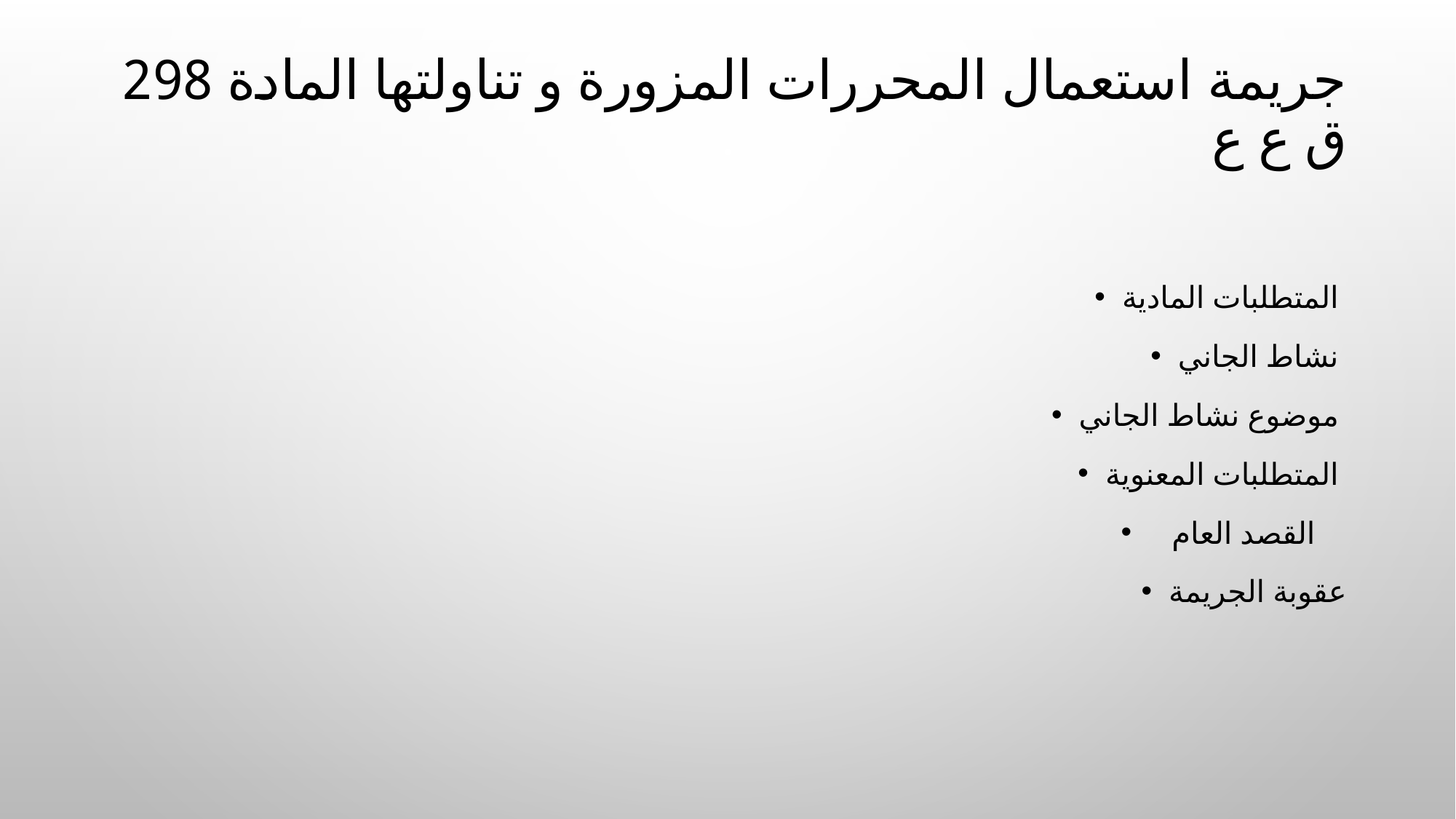

# جريمة استعمال المحررات المزورة و تناولتها المادة 298 ق ع ع
المتطلبات المادية
نشاط الجاني
موضوع نشاط الجاني
المتطلبات المعنوية
   القصد العام
عقوبة الجريمة